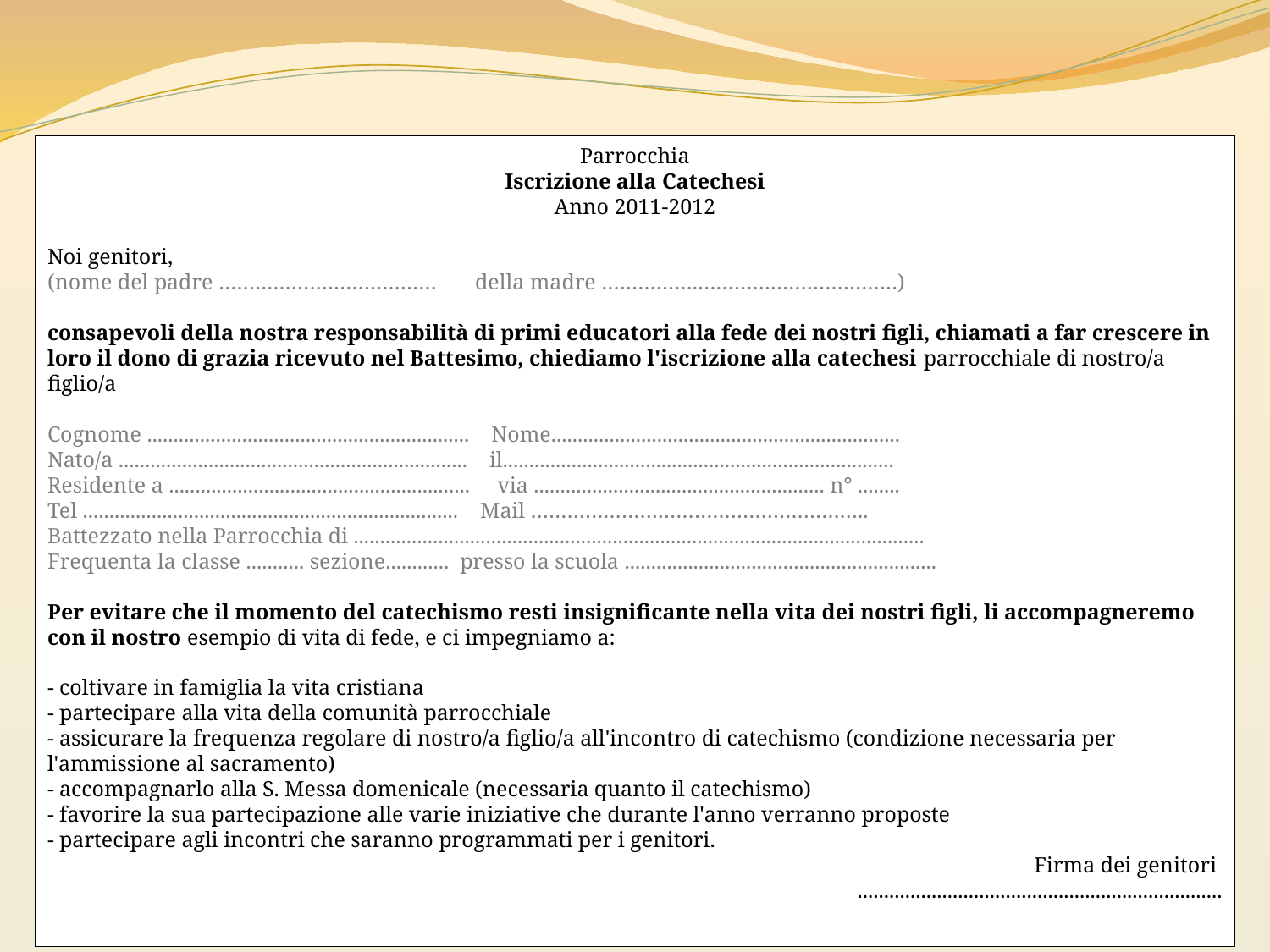

Parrocchia
Iscrizione alla Catechesi
Anno 2011-2012

Noi genitori,
(nome del padre ………………………………       della madre …………….……………………………)

consapevoli della nostra responsabilità di primi educatori alla fede dei nostri figli, chiamati a far crescere in loro il dono di grazia ricevuto nel Battesimo, chiediamo l'iscrizione alla catechesi parrocchiale di nostro/a figlio/a

Cognome .............................................................    Nome..................................................................
Nato/a ..................................................................    il..........................................................................
Residente a .........................................................     via ....................................................... n° ........
Tel .......................................................................    Mail ………………………………………………..
Battezzato nella Parrocchia di ............................................................................................................
Frequenta la classe ........... sezione............  presso la scuola ...........................................................

Per evitare che il momento del catechismo resti insignificante nella vita dei nostri figli, li accompagneremo con il nostro esempio di vita di fede, e ci impegniamo a:

- coltivare in famiglia la vita cristiana
- partecipare alla vita della comunità parrocchiale
- assicurare la frequenza regolare di nostro/a figlio/a all'incontro di catechismo (condizione necessaria per l'ammissione al sacramento)
- accompagnarlo alla S. Messa domenicale (necessaria quanto il catechismo)
- favorire la sua partecipazione alle varie iniziative che durante l'anno verranno proposte
- partecipare agli incontri che saranno programmati per i genitori.
Firma dei genitori
.....................................................................